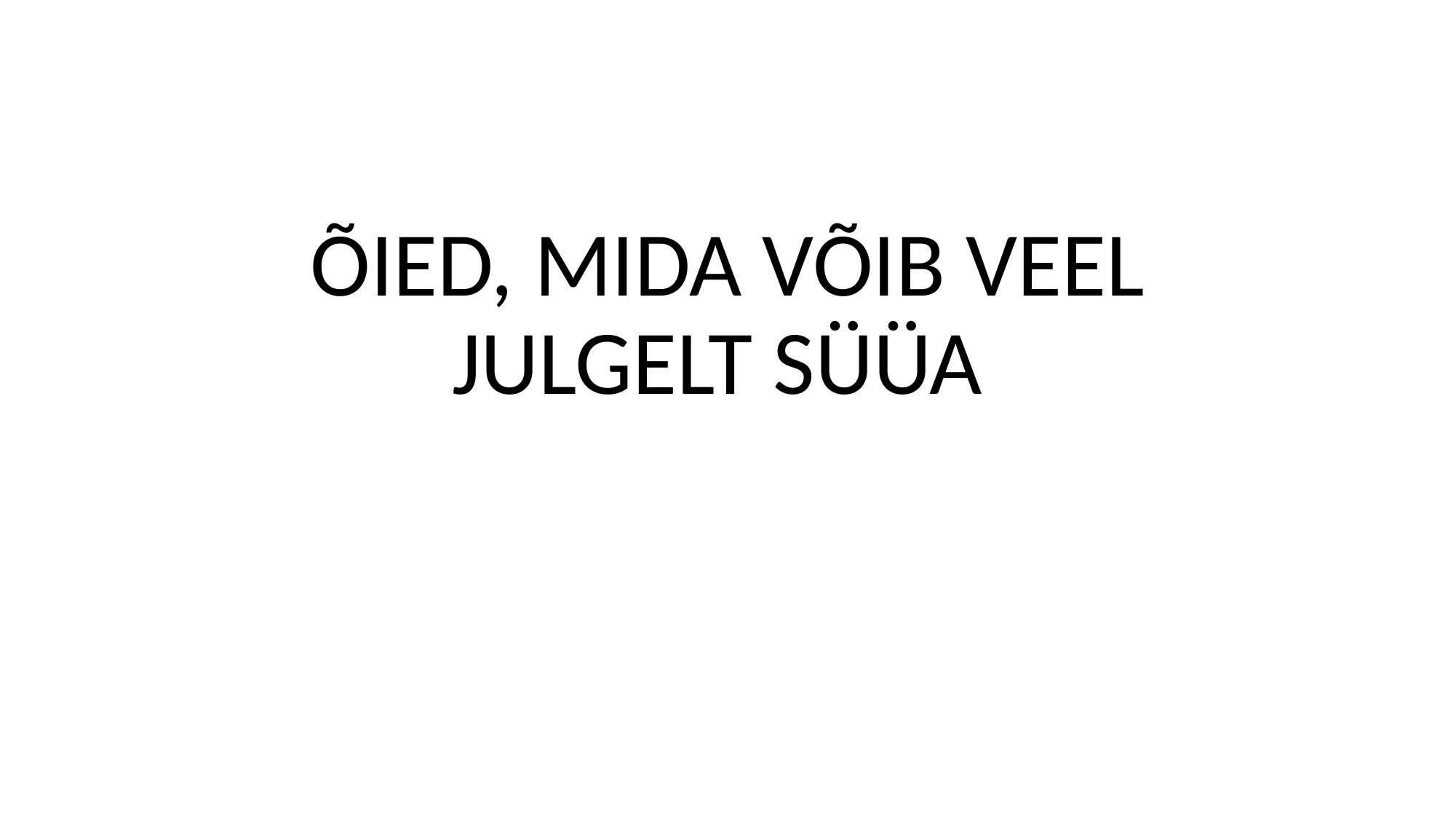

# ÕIED, MIDA VÕIB VEEL JULGELT SÜÜA